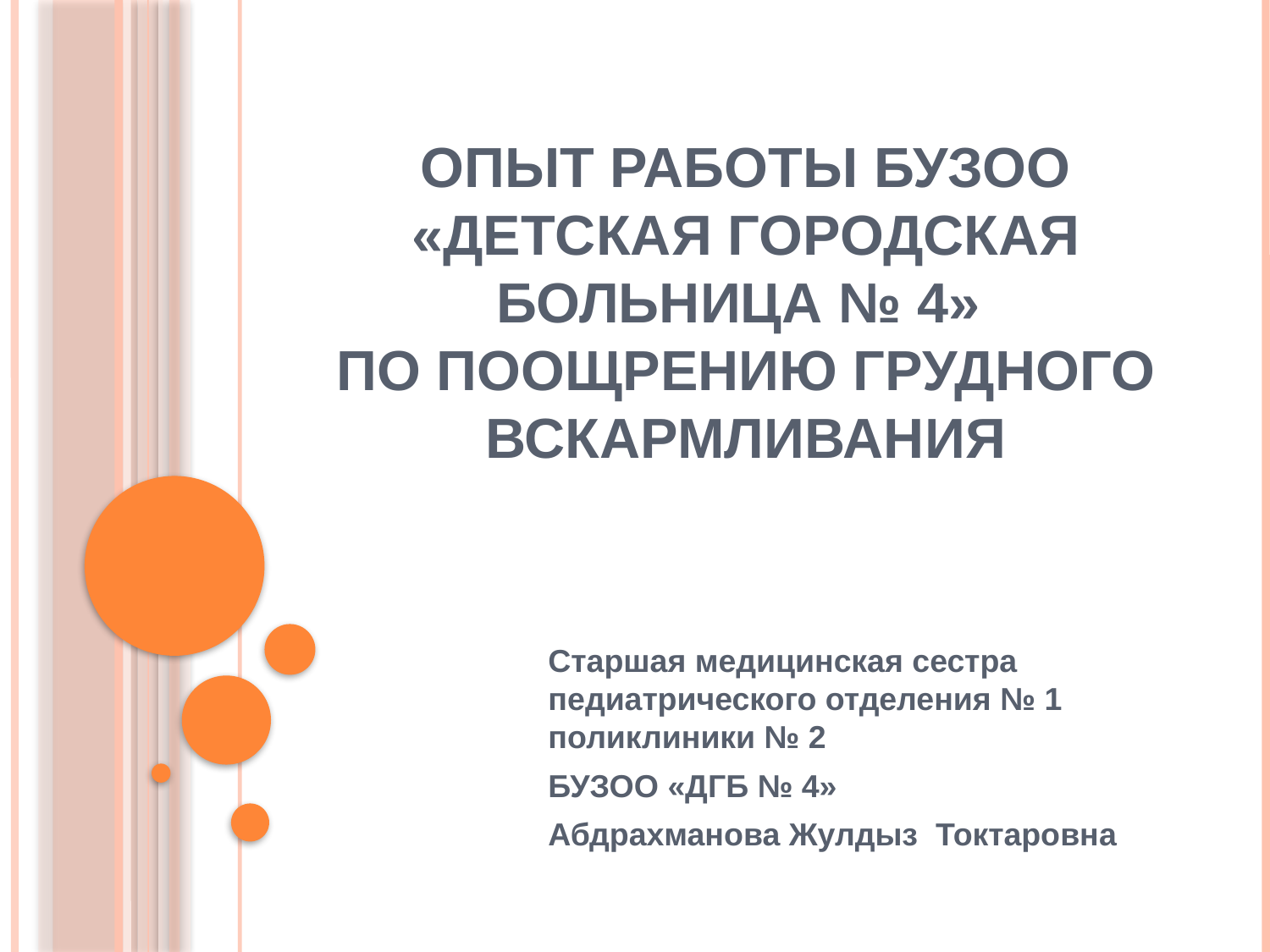

# Опыт работы БУЗОО «Детская городская больница № 4» по поощрению грудного вскармливания
Старшая медицинская сестра педиатрического отделения № 1 поликлиники № 2
БУЗОО «ДГБ № 4»
Абдрахманова Жулдыз  Токтаровна